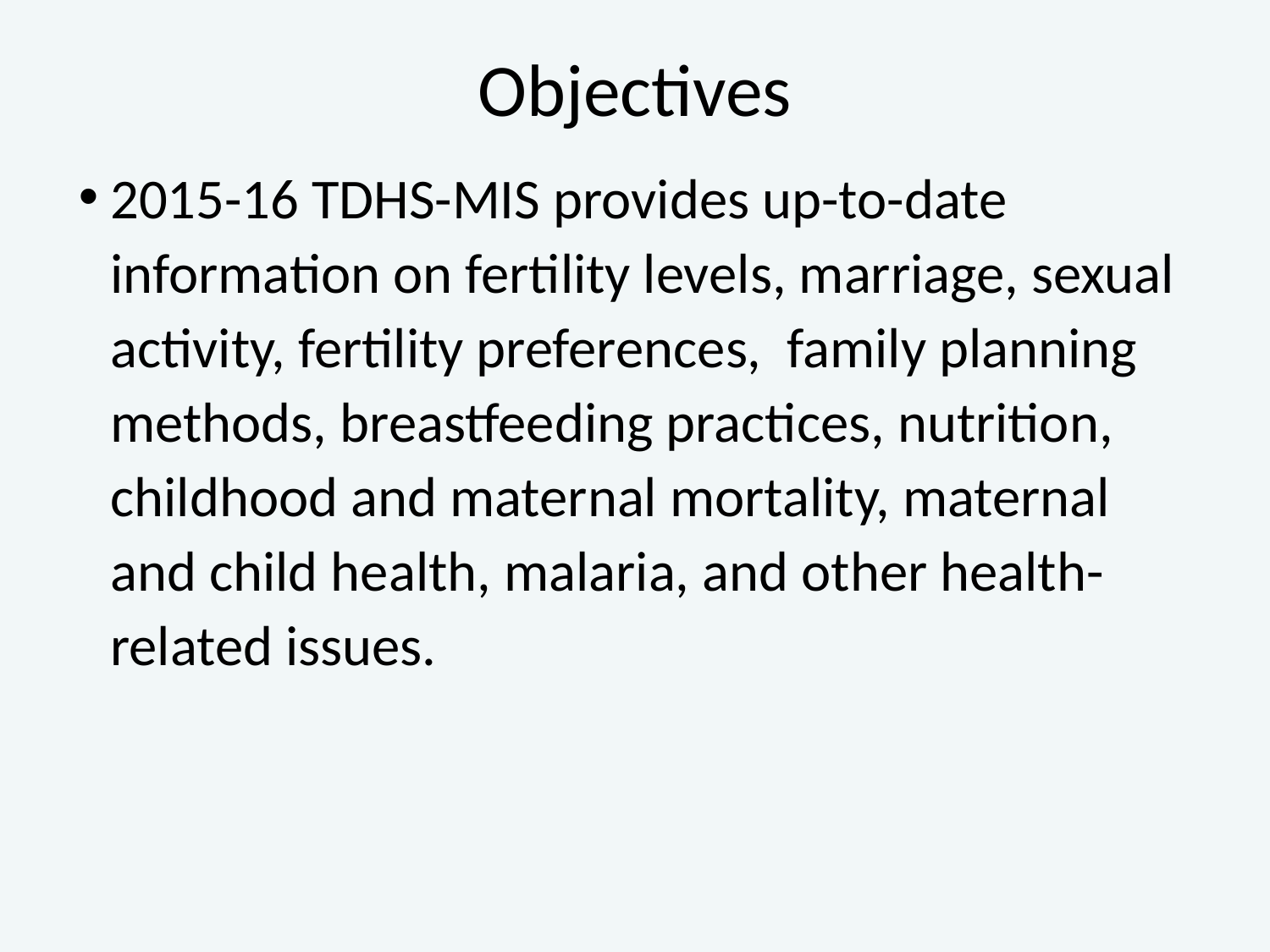

# Objectives
2015-16 TDHS-MIS provides up-to-date information on fertility levels, marriage, sexual activity, fertility preferences,  family planning methods, breastfeeding practices, nutrition, childhood and maternal mortality, maternal and child health, malaria, and other health-related issues.